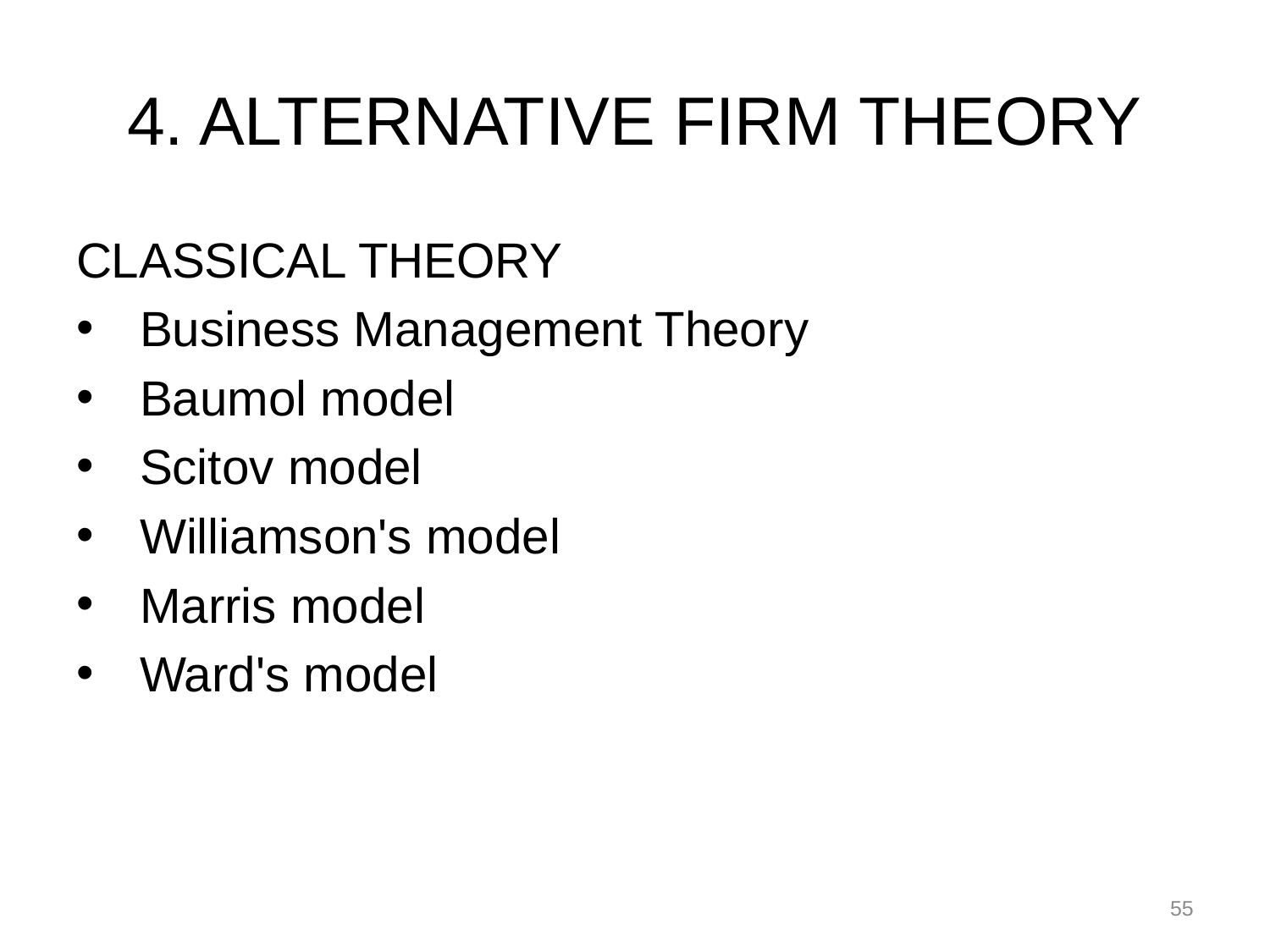

# 4. ALTERNATIVE FIRM THEORY
CLASSICAL THEORY
Business Management Theory
Baumol model
Scitov model
Williamson's model
Marris model
Ward's model
55